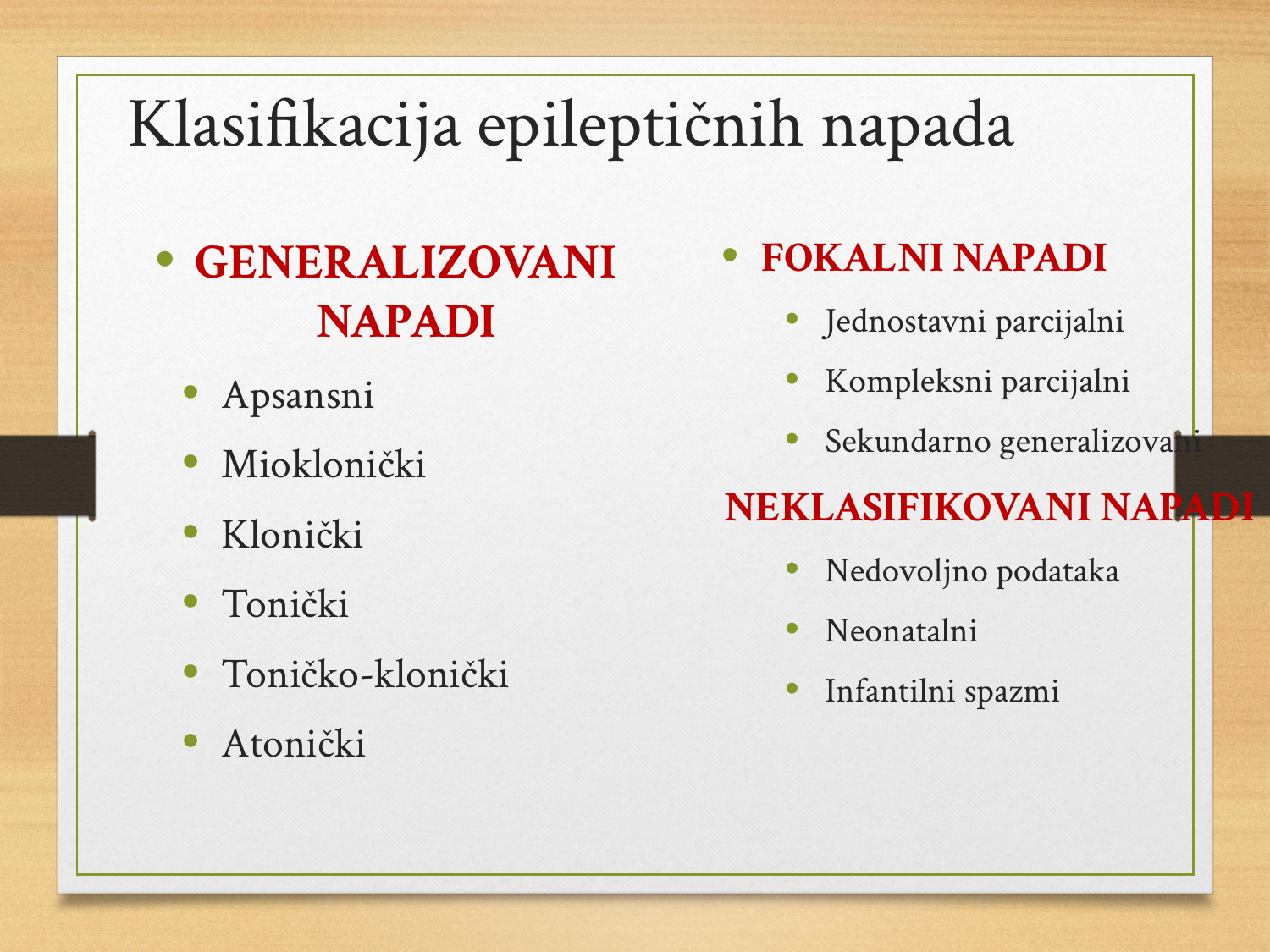

Klasifikacija epileptičnih napada
GENERALIZOVANI NAPADI
Apsansni
Mioklonički
Klonički
Tonički
Toničko-klonički
Atonički
FOKALNI NAPADI
Jednostavni parcijalni
Kompleksni parcijalni
Sekundarno generalizovani
NEKLASIFIKOVANI NAPADI
Nedovoljno podataka
Neonatalni
Infantilni spazmi